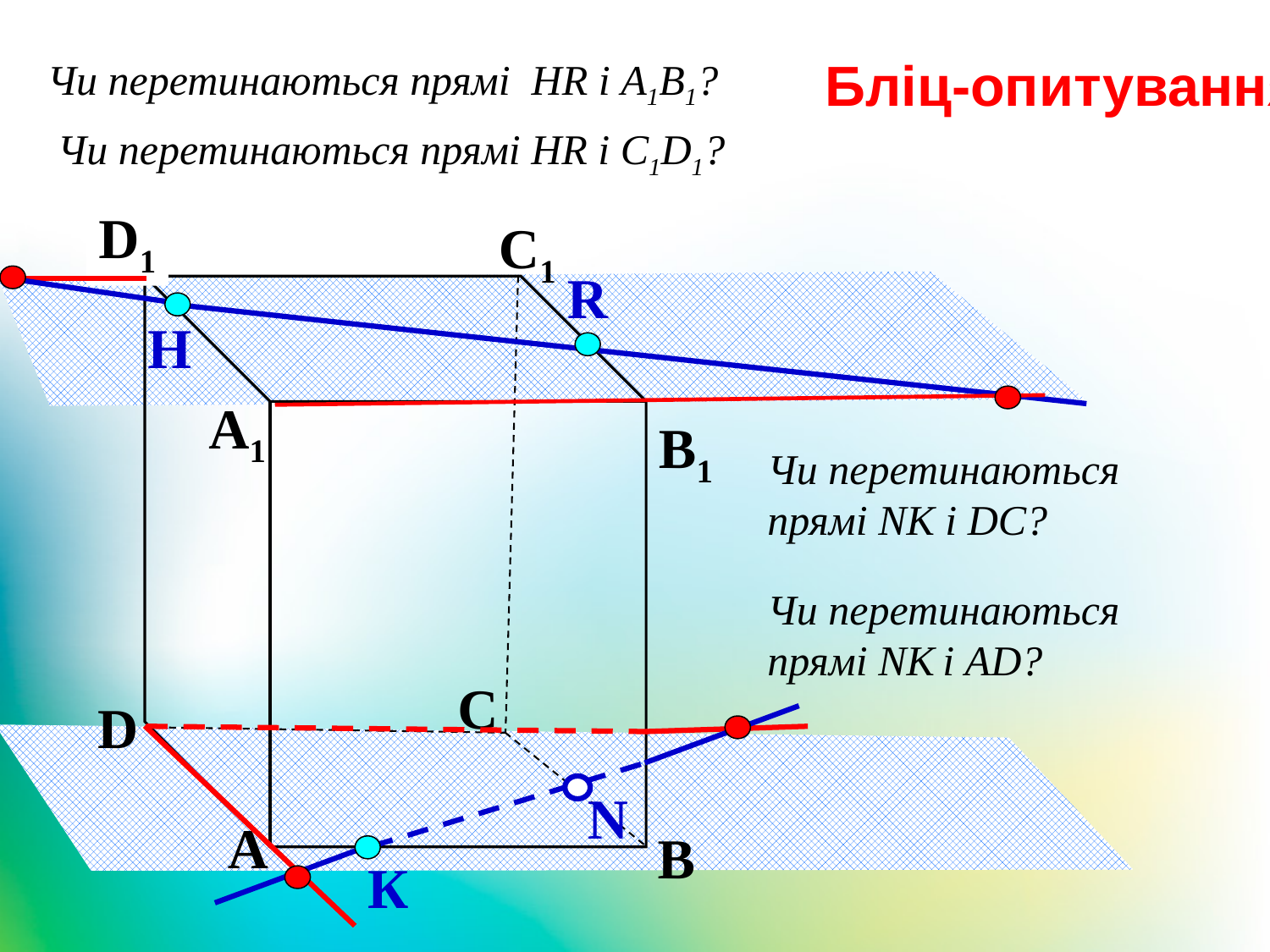

Чи перетинаються прямі  НR і А1В1?
Бліц-опитування
Чи перетинаються прямі НR і С1D1?
D1
С1
R

Н

А1

B1
Чи перетинаються прямі NK і DC?
Чи перетинаються прямі NK і АD?
С
D

N
А
В

К